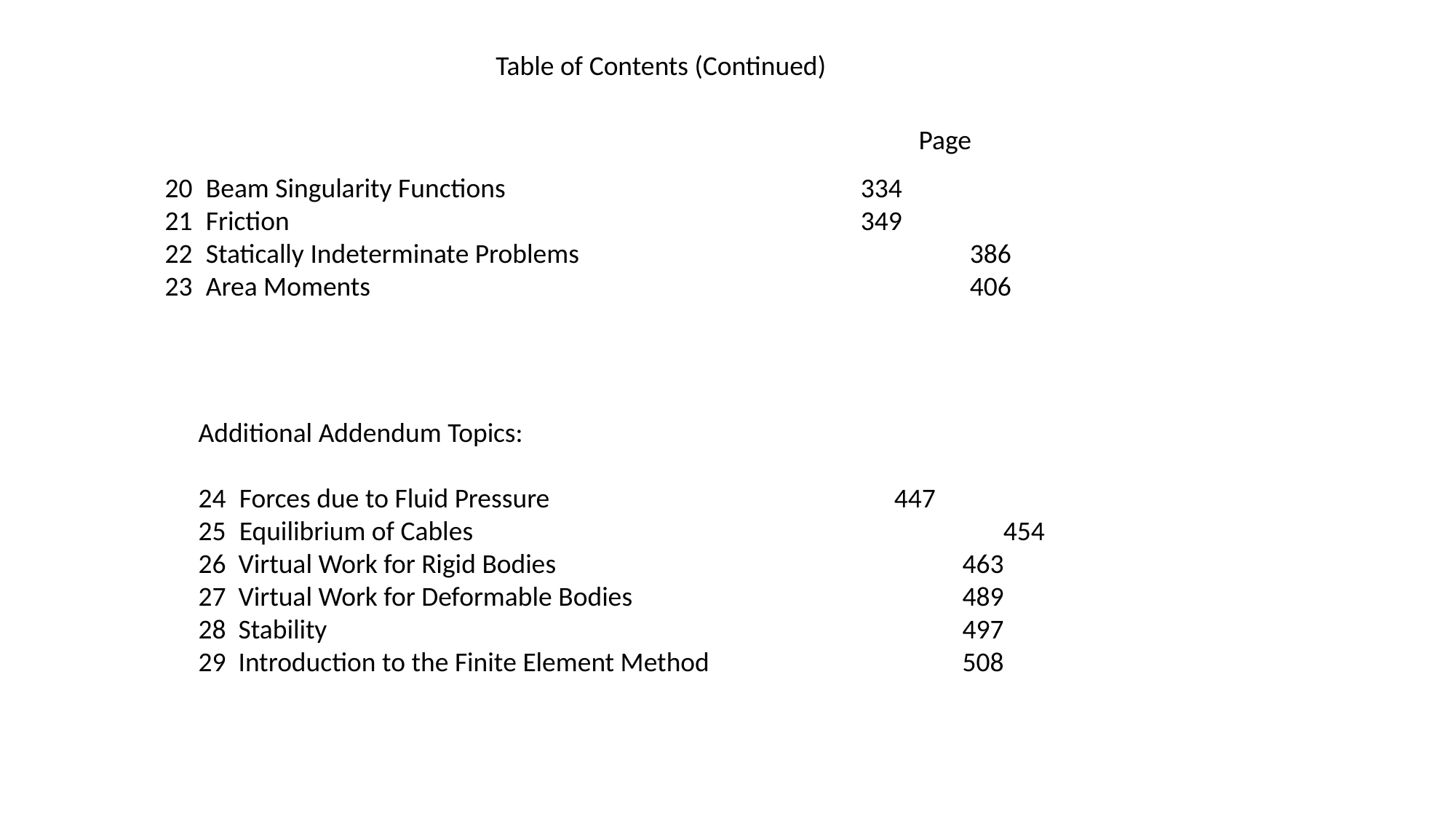

Table of Contents (Continued)
Page
Beam Singularity Functions				334
Friction						349
Statically Indeterminate Problems				386
Area Moments						406
Additional Addendum Topics:

Forces due to Fluid Pressure				447
Equilibrium of Cables					454
26  Virtual Work for Rigid Bodies				463
27  Virtual Work for Deformable Bodies				489
28  Stability						497
29  Introduction to the Finite Element Method			508